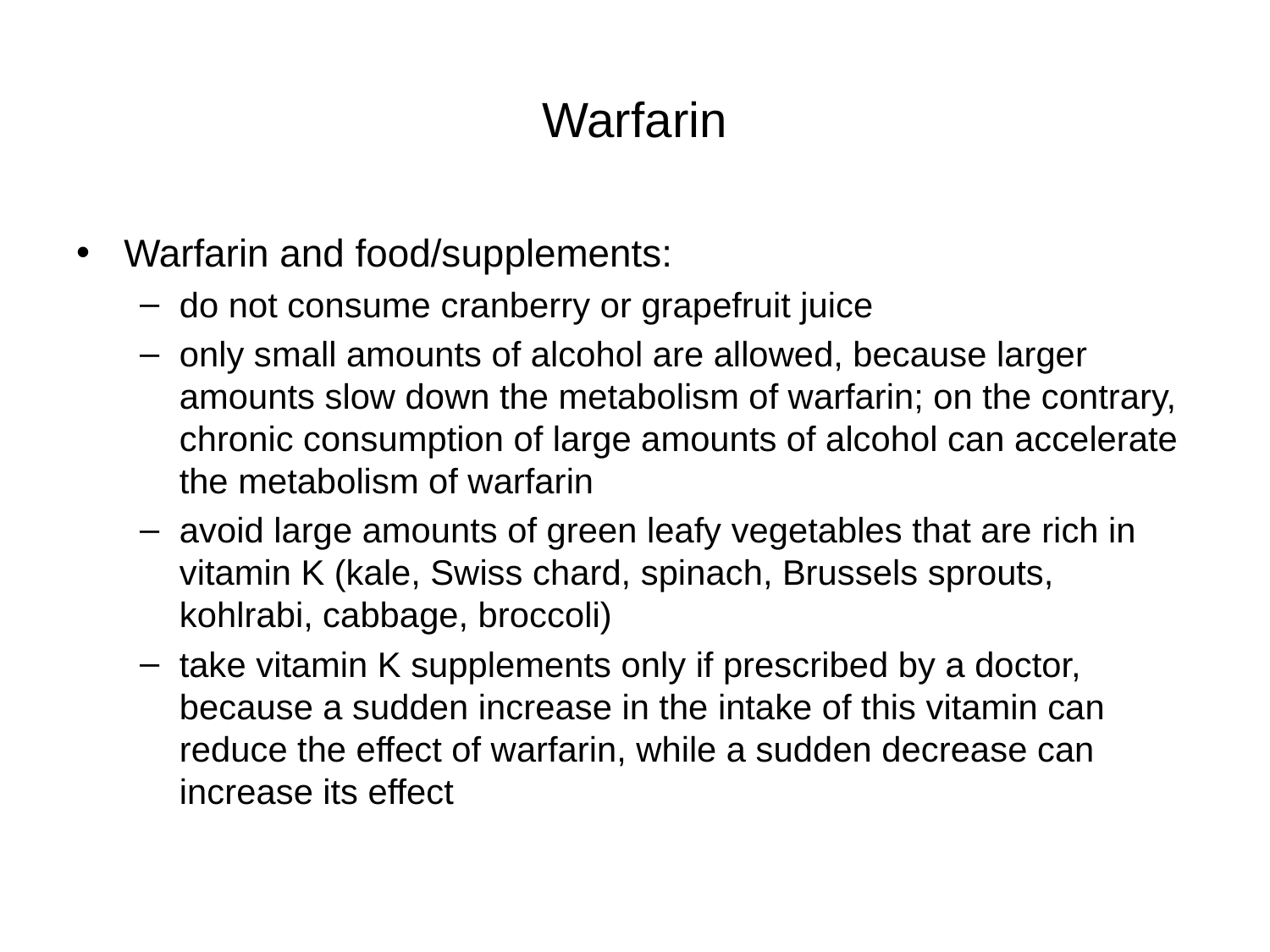

# Warfarin
Warfarin and food/supplements:
do not consume cranberry or grapefruit juice
only small amounts of alcohol are allowed, because larger amounts slow down the metabolism of warfarin; on the contrary, chronic consumption of large amounts of alcohol can accelerate the metabolism of warfarin
avoid large amounts of green leafy vegetables that are rich in vitamin K (kale, Swiss chard, spinach, Brussels sprouts, kohlrabi, cabbage, broccoli)
take vitamin K supplements only if prescribed by a doctor, because a sudden increase in the intake of this vitamin can reduce the effect of warfarin, while a sudden decrease can increase its effect